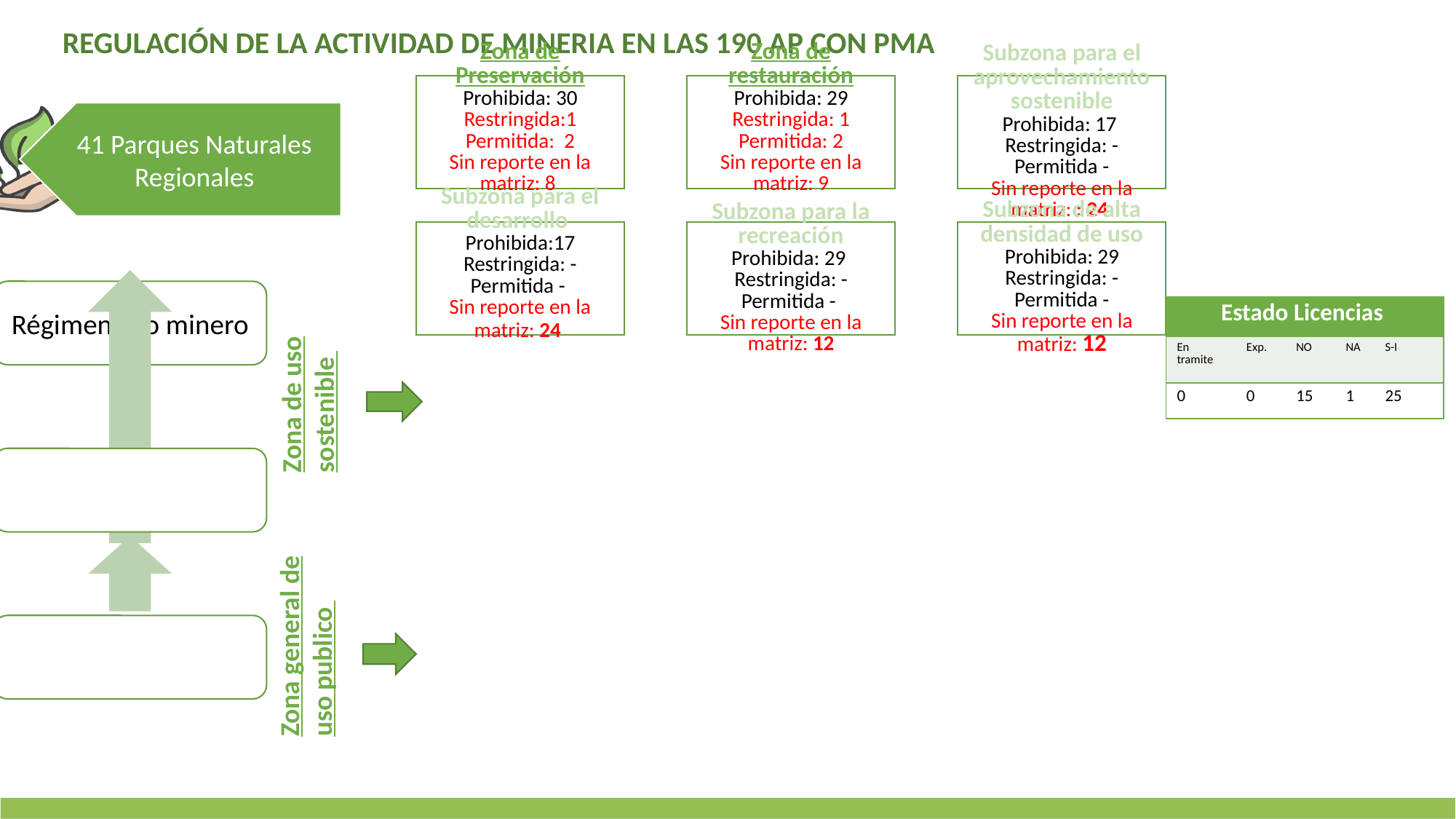

REGULACIÓN DE LA ACTIVIDAD DE MINERIA EN LAS 190 AP CON PMA
Prohibida: 30
Restringida:1
Permitida:  2
Sin reporte en la matriz: 8
Prohibida: 29
Restringida: 1
Permitida: 2
Sin reporte en la matriz: 9
Subzona para el aprovechamiento sostenible
Prohibida: 17
Restringida: -
Permitida -
Subzona para el desarrollo
Prohibida:17
Restringida: -
Permitida -
Sin reporte en la matriz: 24
Subzona para la recreación
Prohibida: 29
Restringida: -
Permitida -
Sin reporte en la matriz: 12
Prohibida: 29
Restringida: -
Permitida -
Sin reporte en la matriz: 12
41 Parques Naturales Regionales
Zona de uso sostenible
Régimen uso minero
| Estado Licencias |  |  |  |  |
| --- | --- | --- | --- | --- |
| En tramite | Exp. | NO | NA | S-I |
| 0 | 0 | 15 | 1 | 25 |

Zona general de uso publico